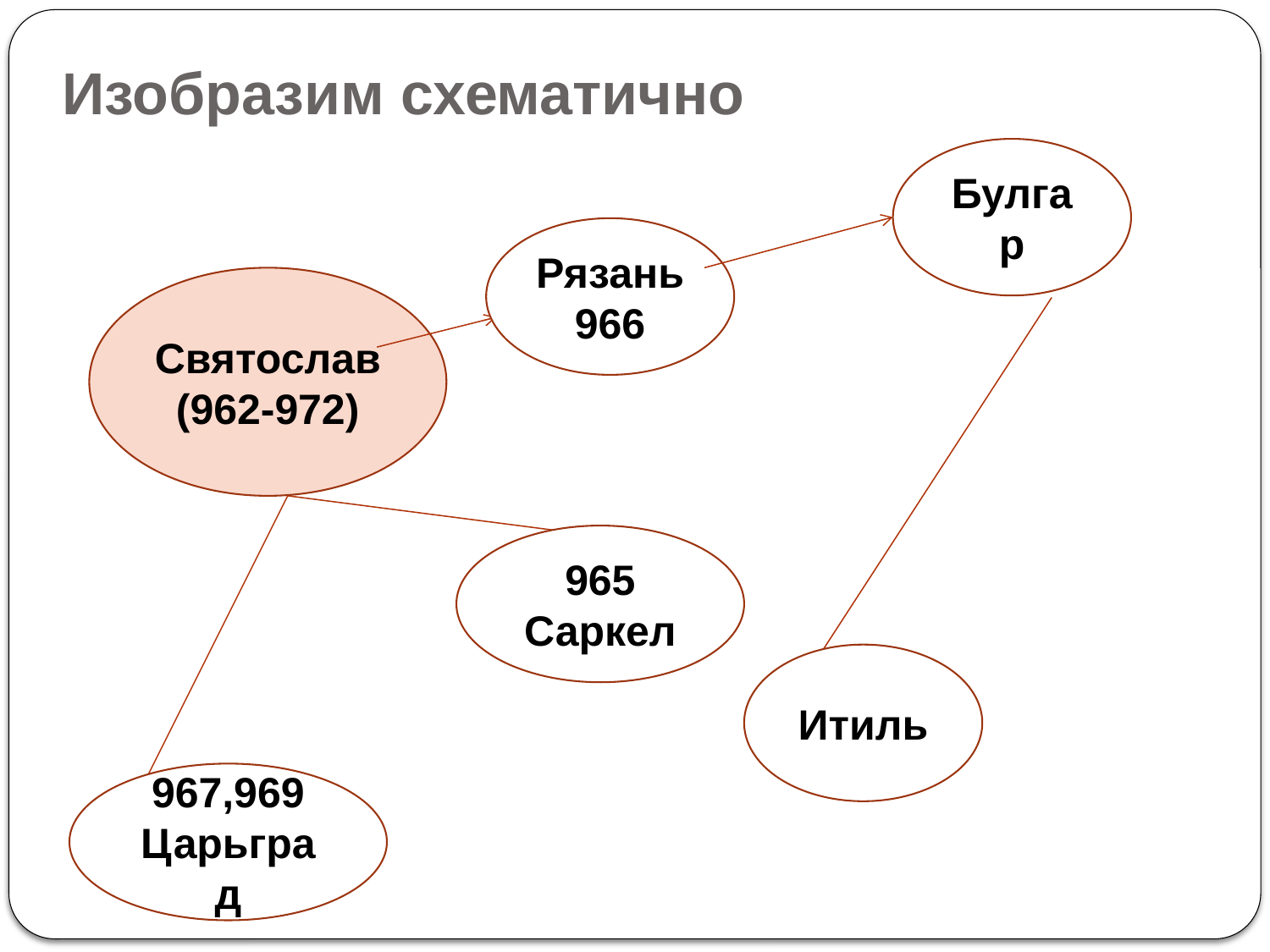

# Изобразим схематично

Булгар
Рязань966
Святослав
(962-972)
965
Саркел
Итиль
967,969
Царьград